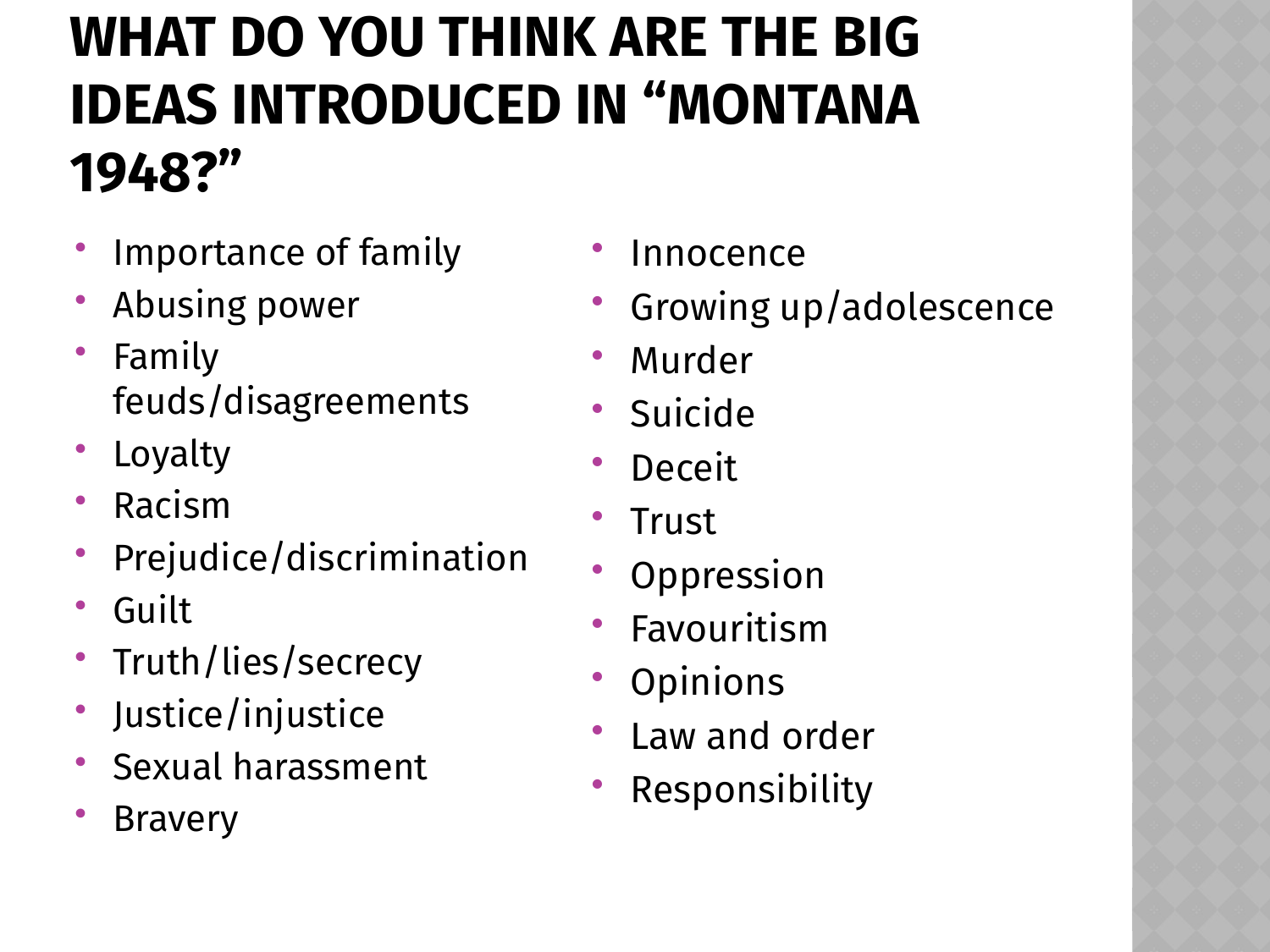

# What do you think are the big ideas introduced in “montana 1948?”
Importance of family
Abusing power
Family feuds/disagreements
Loyalty
Racism
Prejudice/discrimination
Guilt
Truth/lies/secrecy
Justice/injustice
Sexual harassment
Bravery

Innocence
Growing up/adolescence
Murder
Suicide
Deceit
Trust
Oppression
Favouritism
Opinions
Law and order
Responsibility